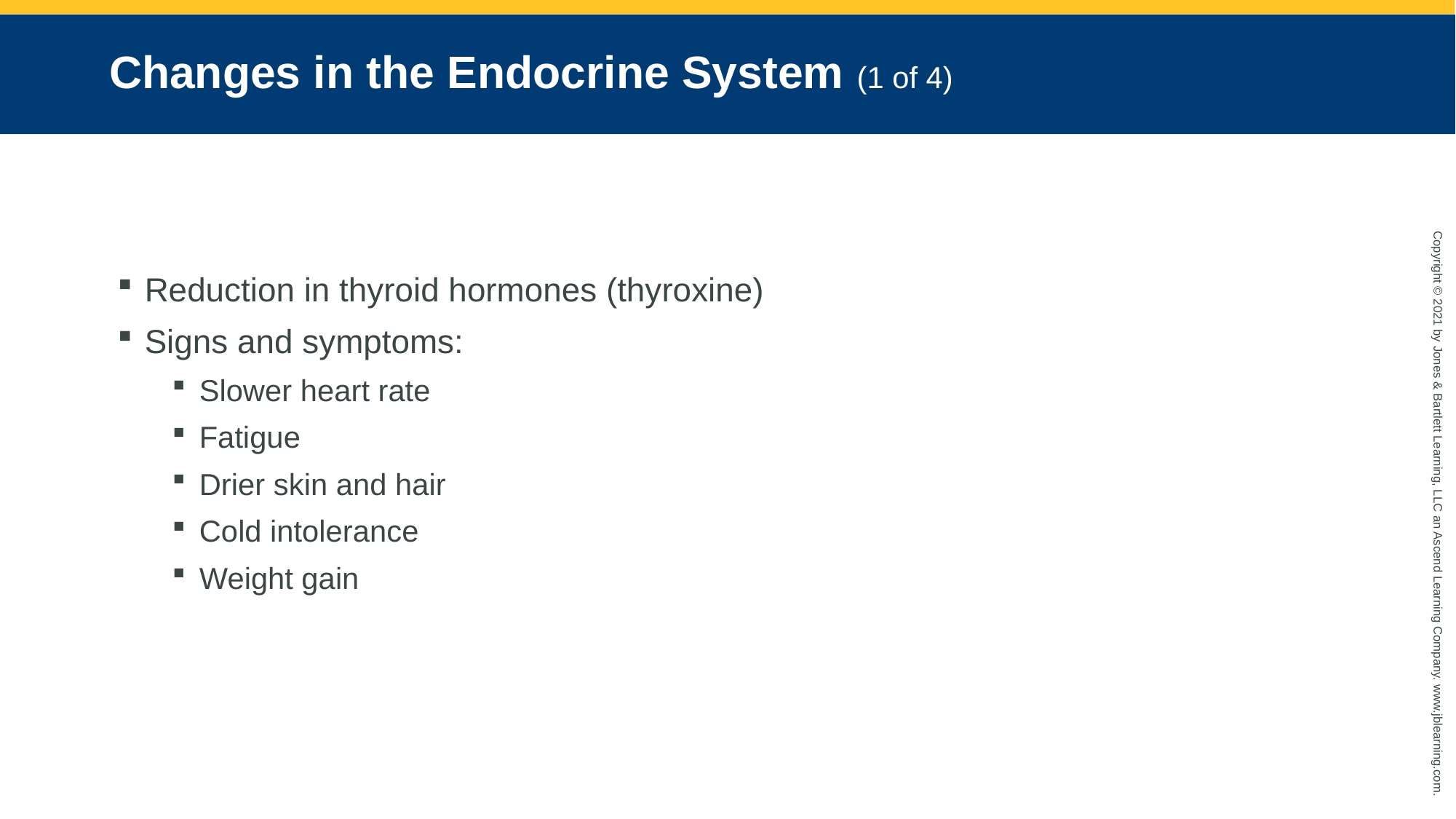

# Changes in the Endocrine System (1 of 4)
Reduction in thyroid hormones (thyroxine)
Signs and symptoms:
Slower heart rate
Fatigue
Drier skin and hair
Cold intolerance
Weight gain